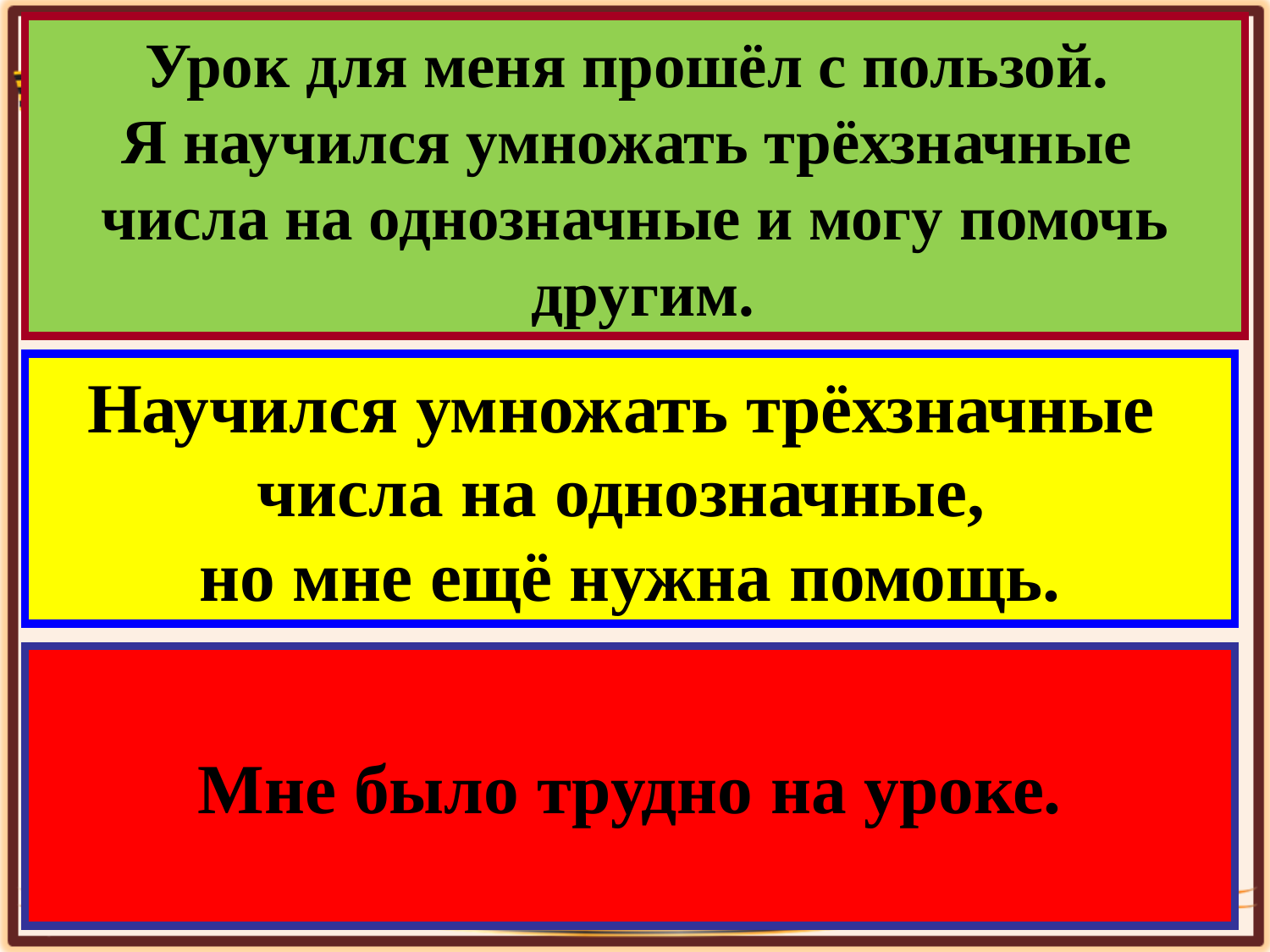

Урок для меня прошёл с пользой.
Я научился умножать трёхзначные
числа на однозначные и могу помочь
 другим.
Научился умножать трёхзначные
числа на однозначные,
но мне ещё нужна помощь.
Мне было трудно на уроке.